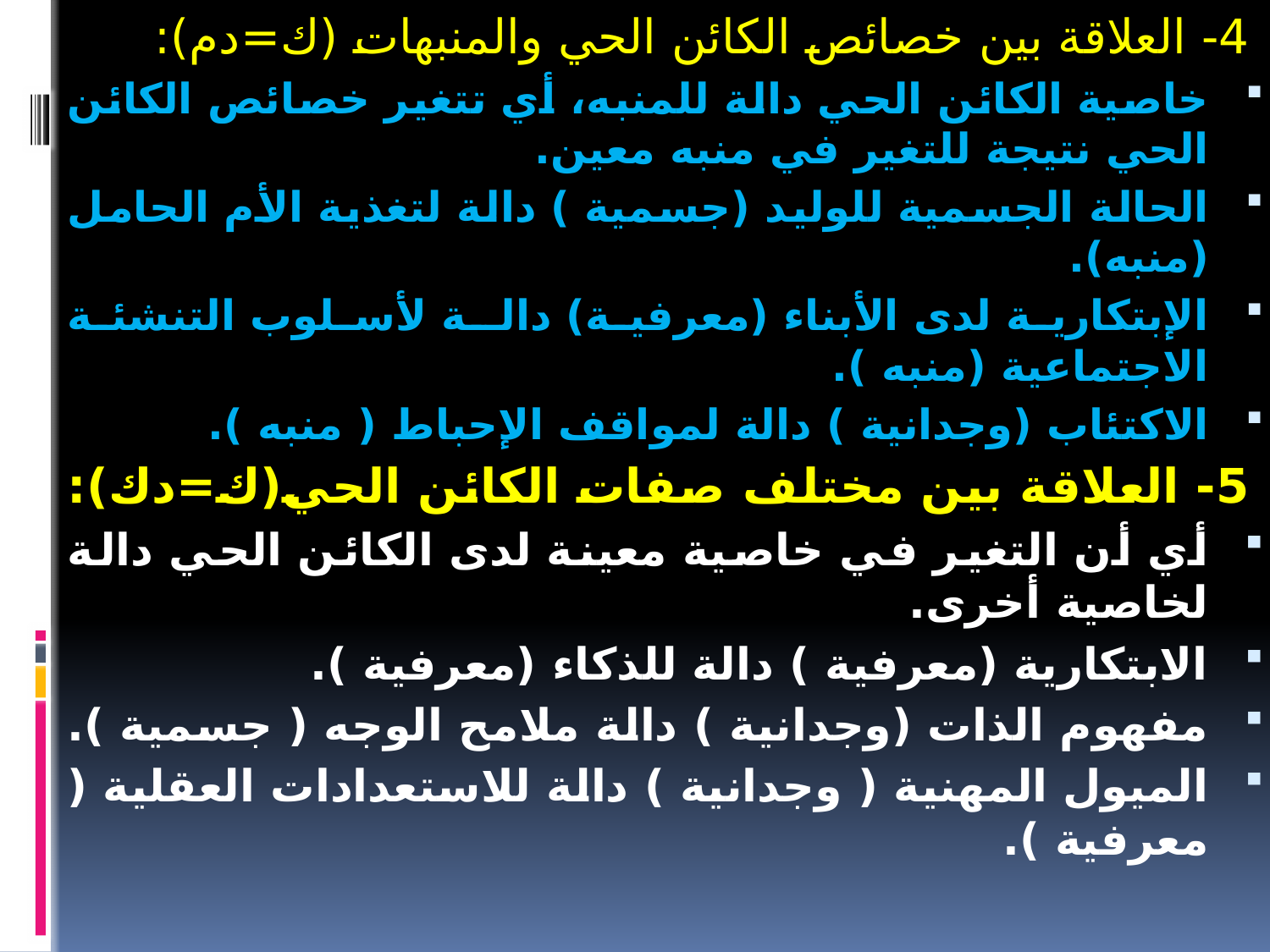

4- العلاقة بين خصائص الكائن الحي والمنبهات (ك=دم):
خاصية الكائن الحي دالة للمنبه، أي تتغير خصائص الكائن الحي نتيجة للتغير في منبه معين.
الحالة الجسمية للوليد (جسمية ) دالة لتغذية الأم الحامل (منبه).
الإبتكارية لدى الأبناء (معرفية) دالـة لأسلوب التنشئة الاجتماعية (منبه ).
الاكتئاب (وجدانية ) دالة لمواقف الإحباط ( منبه ).
5- العلاقة بين مختلف صفات الكائن الحي(ك=دك):
أي أن التغير في خاصية معينة لدى الكائن الحي دالة لخاصية أخرى.
الابتكارية (معرفية ) دالة للذكاء (معرفية ).
مفهوم الذات (وجدانية ) دالة ملامح الوجه ( جسمية ).
الميول المهنية ( وجدانية ) دالة للاستعدادات العقلية ( معرفية ).